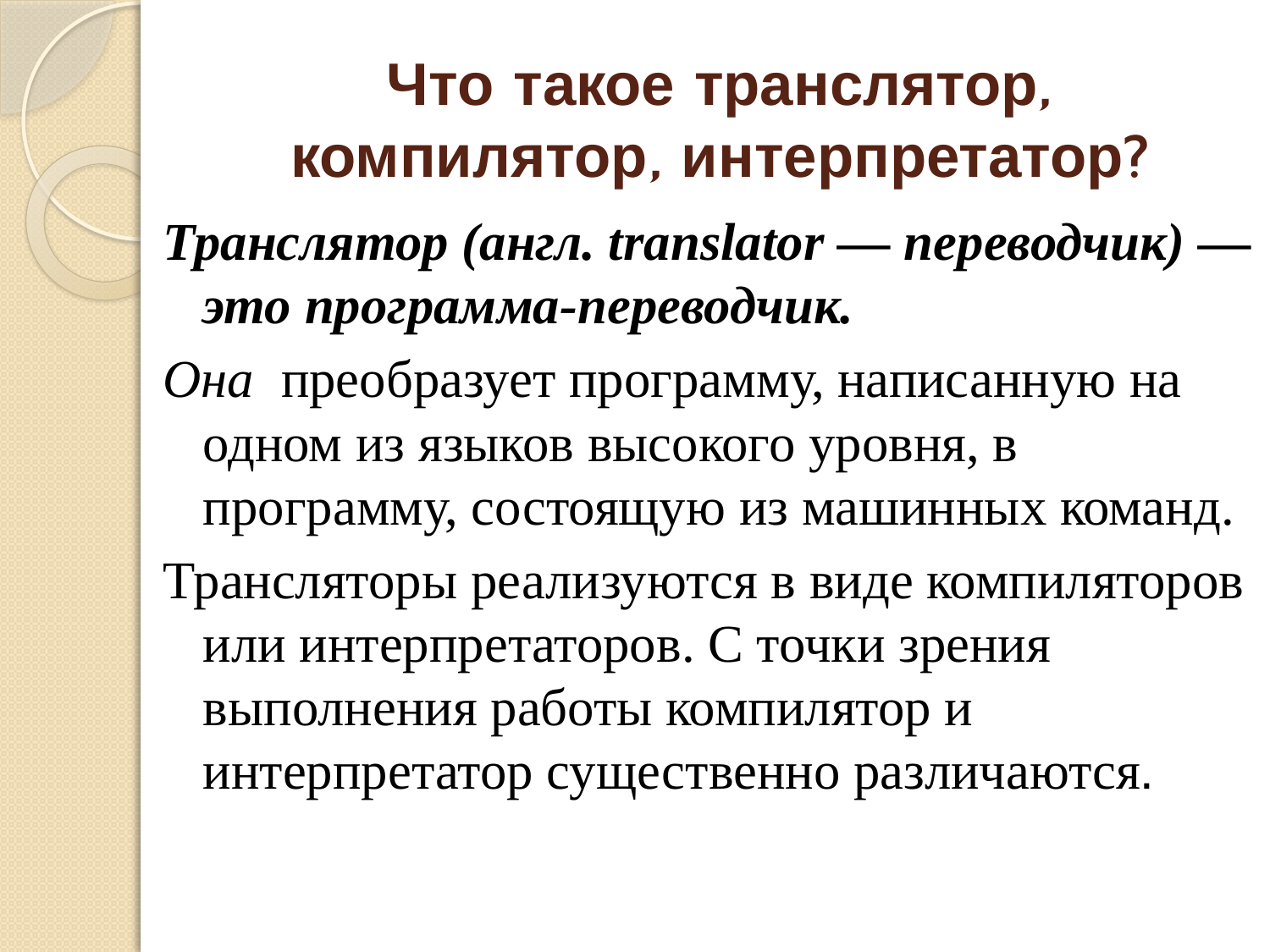

# Что такое транслятор, компилятор, интерпретатор?
Транслятор (англ. translator — переводчик) — это программа-переводчик.
Она  преобразует программу, написанную на одном из языков высокого уровня, в программу, состоящую из машинных команд.
Трансляторы реализуются в виде компиляторов или интерпретаторов. С точки зрения выполнения работы компилятор и интерпретатор существенно различаются.